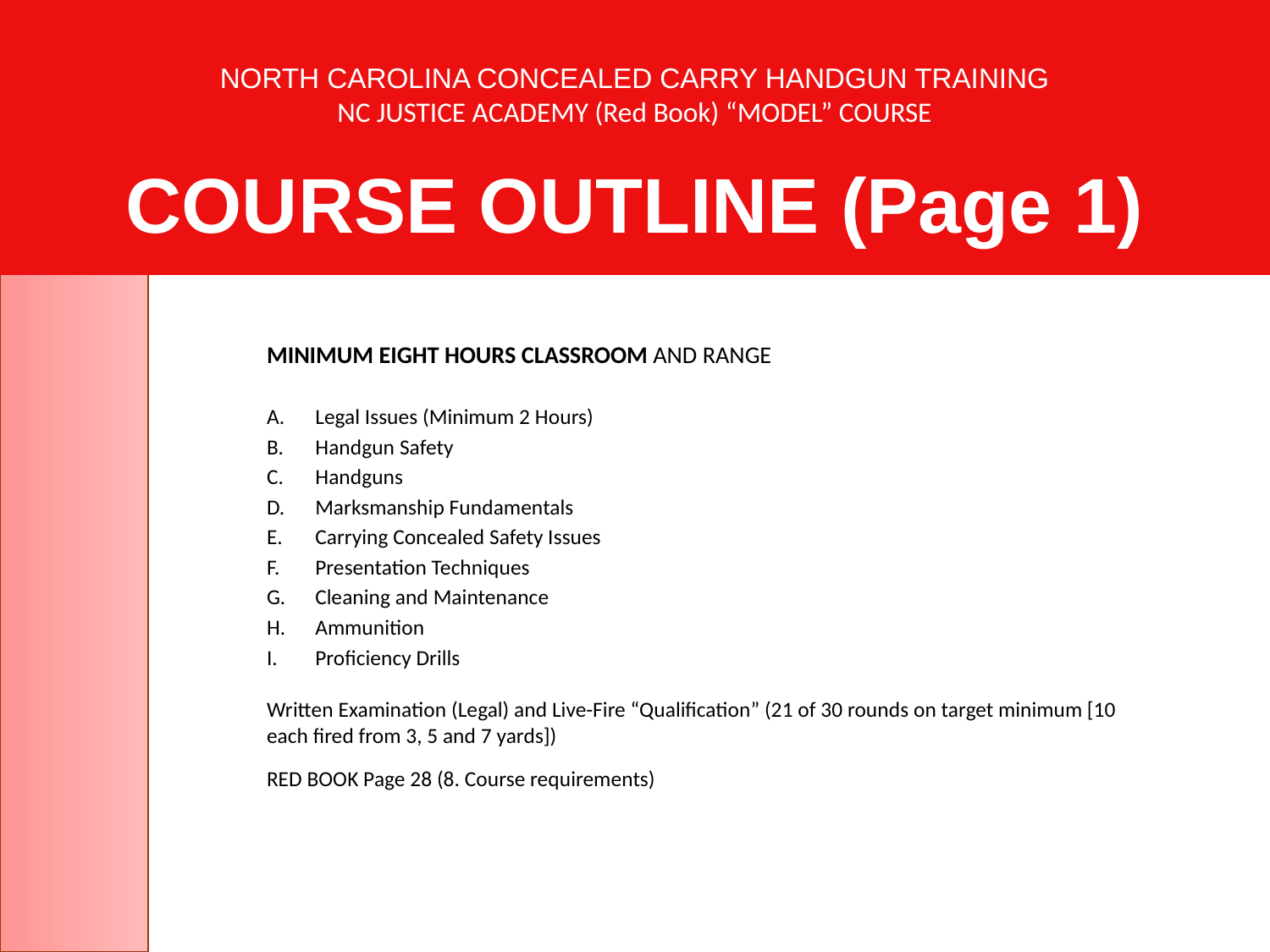

# NORTH CAROLINA CONCEALED CARRY HANDGUN TRAINING NC JUSTICE ACADEMY (Red Book) “MODEL” COURSE COURSE OUTLINE (Page 1)

MINIMUM EIGHT HOURS CLASSROOM AND RANGE

Legal Issues (Minimum 2 Hours)
Handgun Safety
Handguns
Marksmanship Fundamentals
Carrying Concealed Safety Issues
Presentation Techniques
Cleaning and Maintenance
Ammunition
Proficiency Drills

Written Examination (Legal) and Live-Fire “Qualification” (21 of 30 rounds on target minimum [10 each fired from 3, 5 and 7 yards])

RED BOOK Page 28 (8. Course requirements)